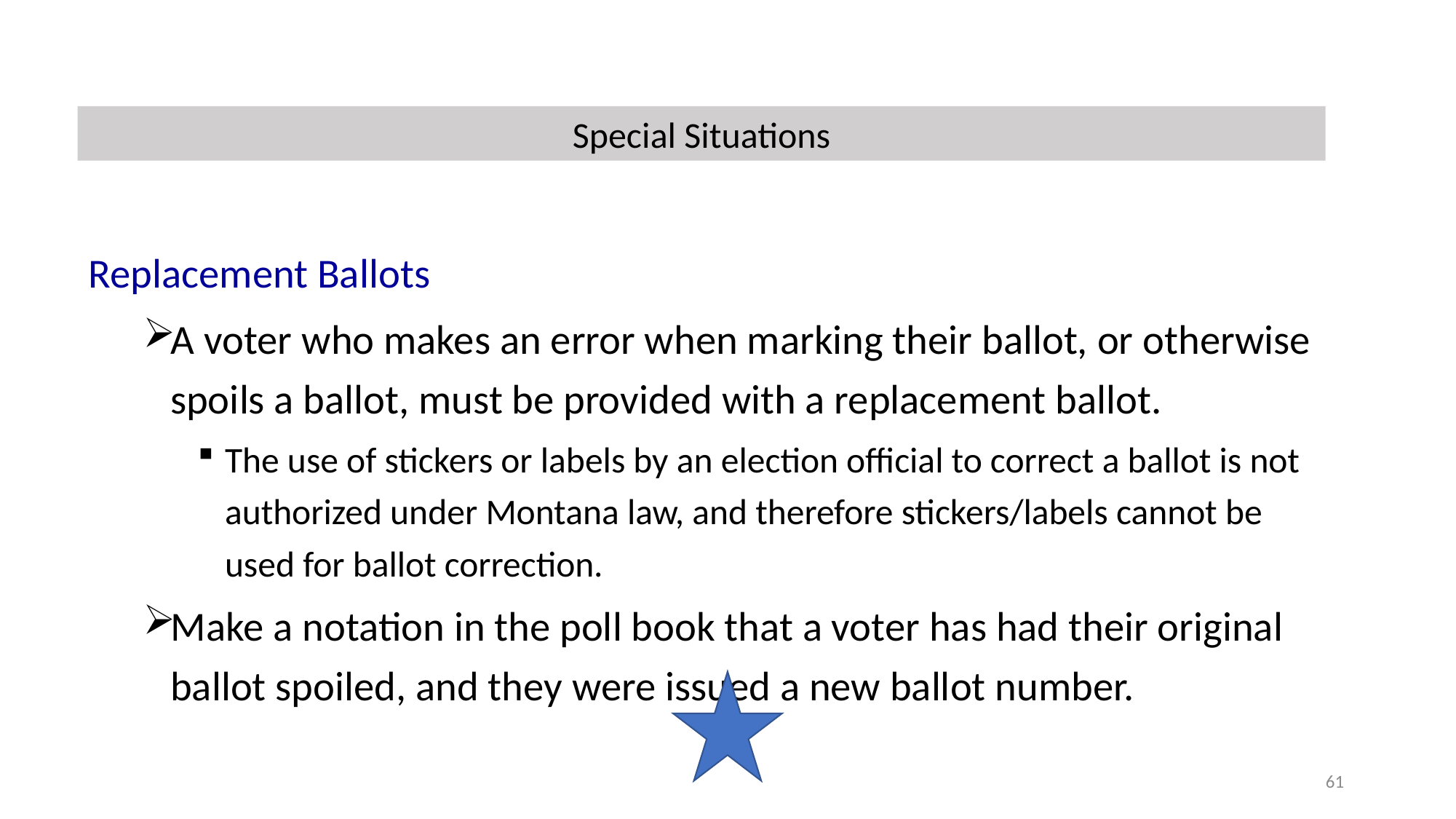

Special Situations
Replacement Ballots
A voter who makes an error when marking their ballot, or otherwise spoils a ballot, must be provided with a replacement ballot.
The use of stickers or labels by an election official to correct a ballot is not authorized under Montana law, and therefore stickers/labels cannot be used for ballot correction.
Make a notation in the poll book that a voter has had their original ballot spoiled, and they were issued a new ballot number.

61